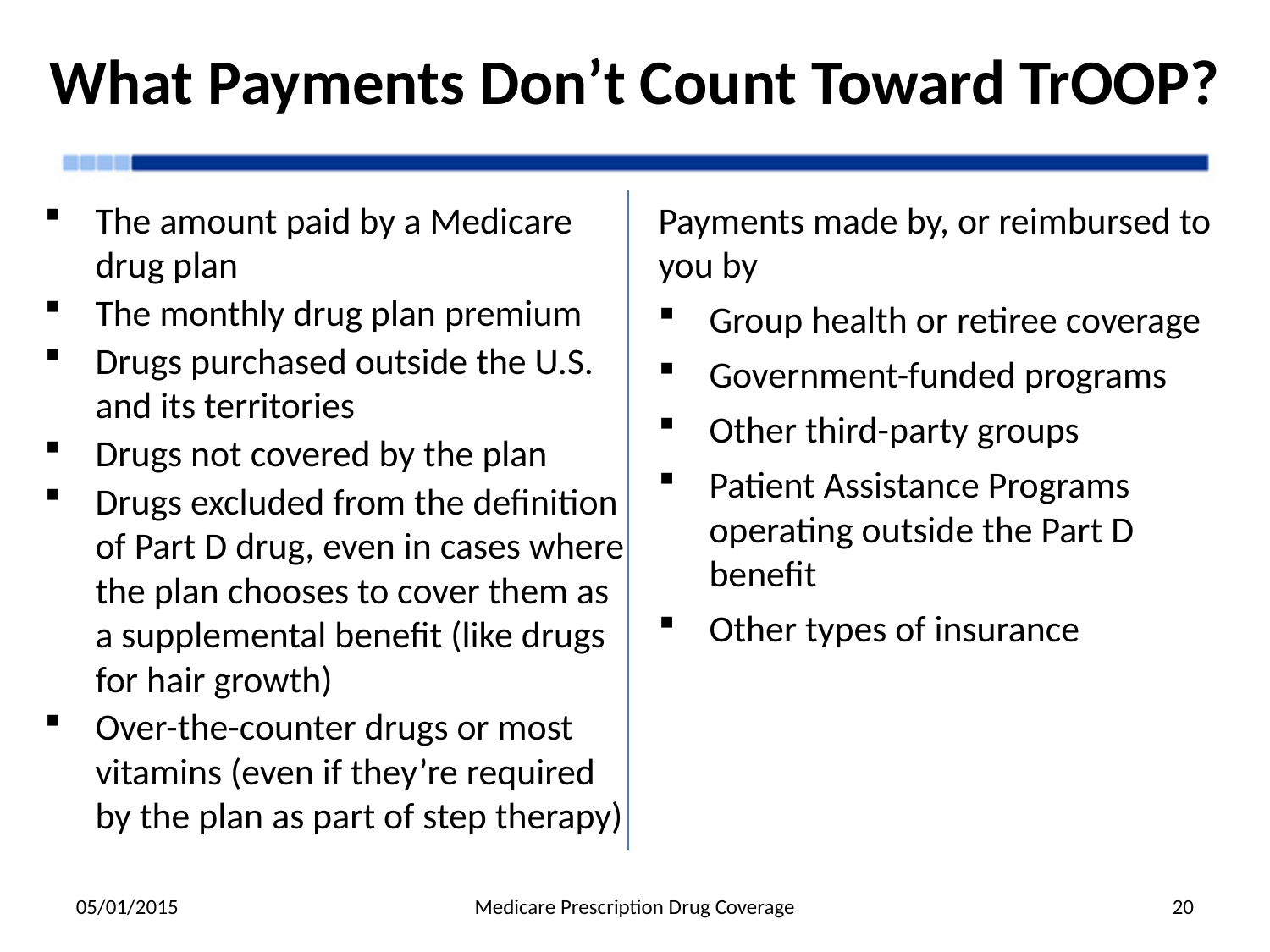

# What Payments Don’t Count Toward TrOOP?
Payments made by, or reimbursed to you by
Group health or retiree coverage
Government-funded programs
Other third-party groups
Patient Assistance Programs operating outside the Part D benefit
Other types of insurance

The amount paid by a Medicare drug plan
The monthly drug plan premium
Drugs purchased outside the U.S. and its territories
Drugs not covered by the plan
Drugs excluded from the definition of Part D drug, even in cases where the plan chooses to cover them as a supplemental benefit (like drugs for hair growth)
Over-the-counter drugs or most vitamins (even if they’re required by the plan as part of step therapy)

05/01/2015
Medicare Prescription Drug Coverage
20